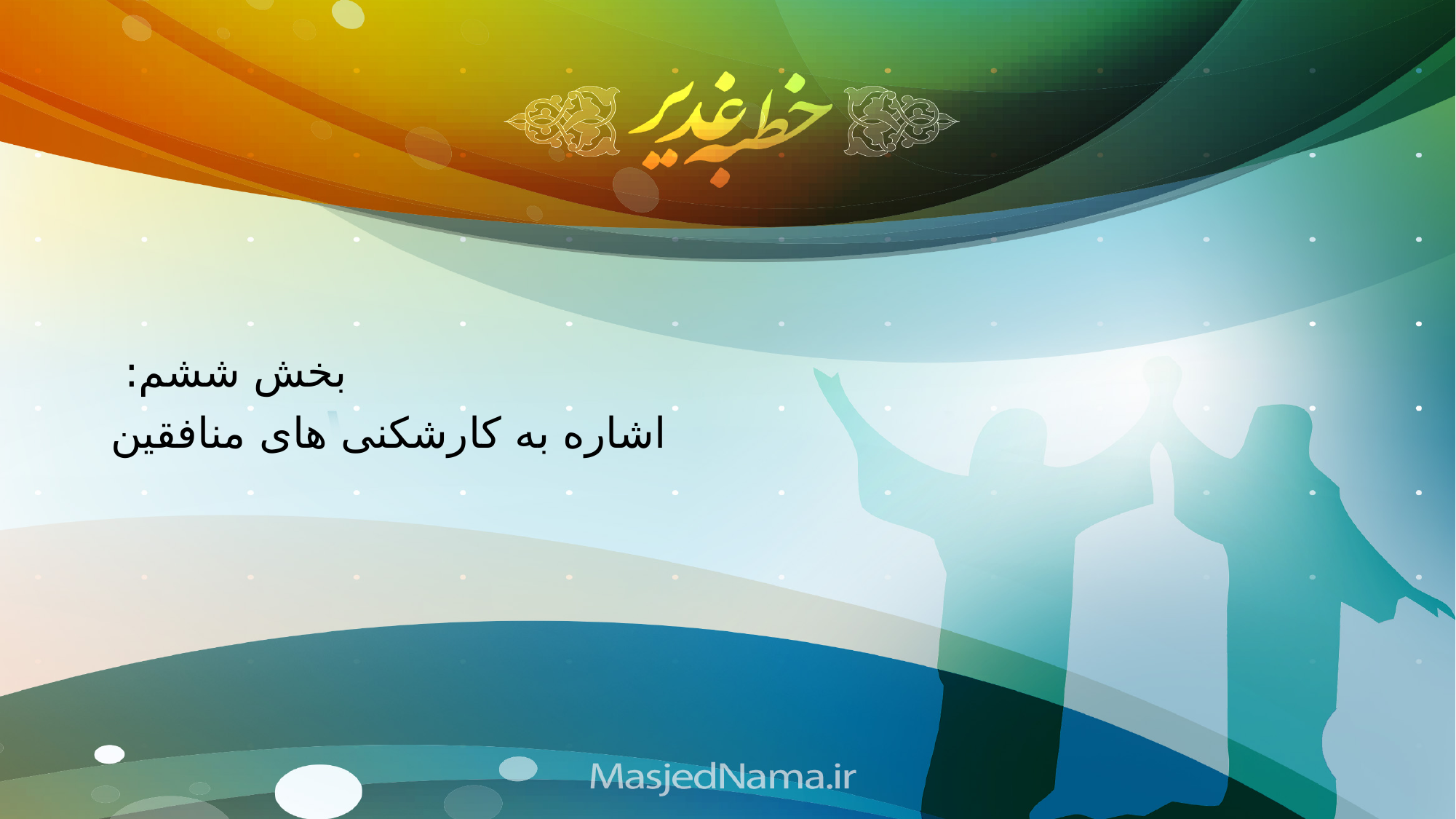

بخش ششم:
اشاره به کارشکنی های منافقین